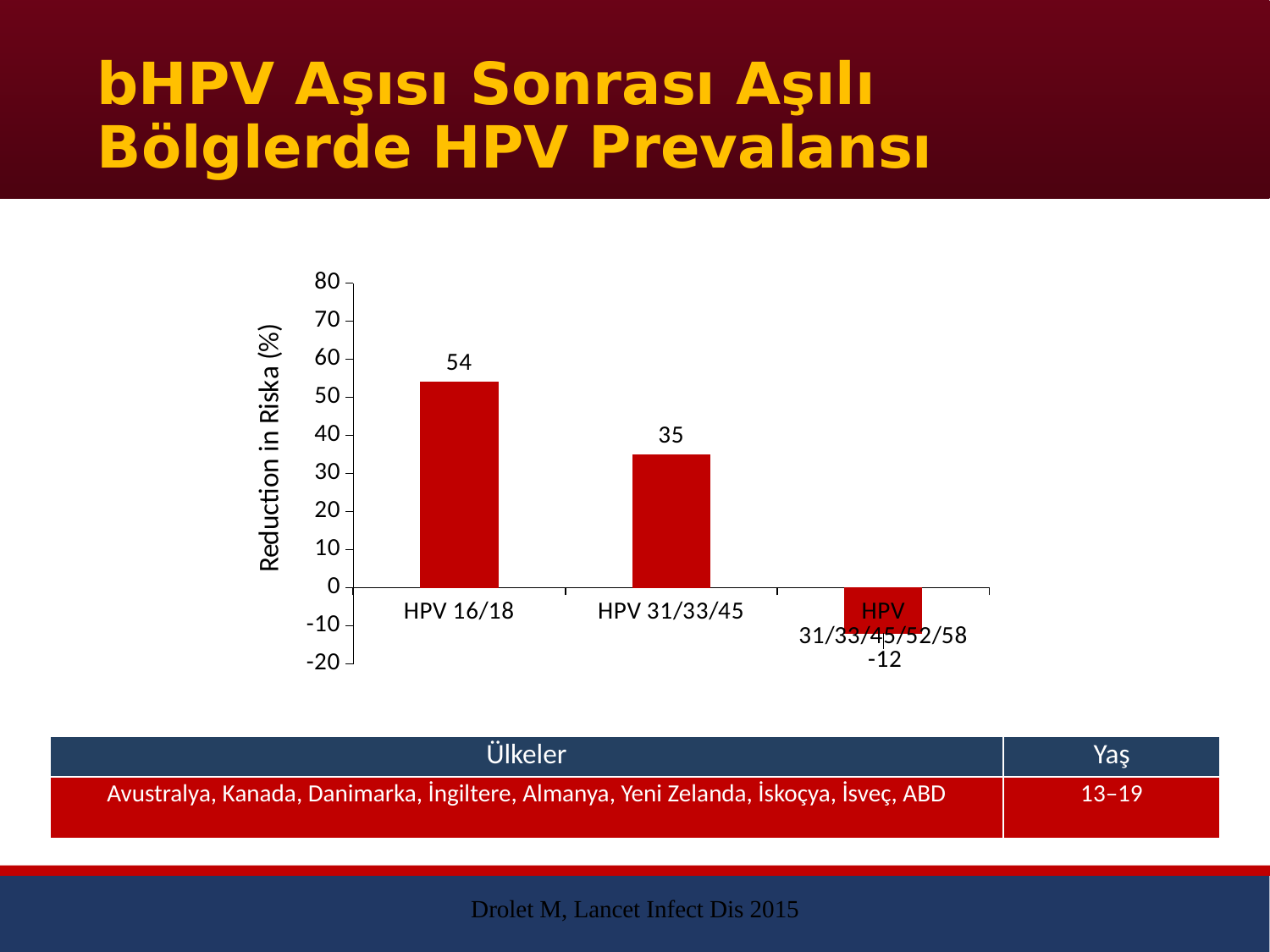

# bHPV Aşısı Sonrası Aşılı Bölglerde HPV Prevalansı

### Chart

| Category | Column1 |
|---|---|
| HPV 16/18 | 54.0 |
| HPV 31/33/45 | 35.0 |
| HPV 31/33/45/52/58 | -12.00000000000001 |
| Ülkeler | Yaş |
| --- | --- |
| Avustralya, Kanada, Danimarka, İngiltere, Almanya, Yeni Zelanda, İskoçya, İsveç, ABD | 13–19 |
Drolet M, Lancet Infect Dis 2015